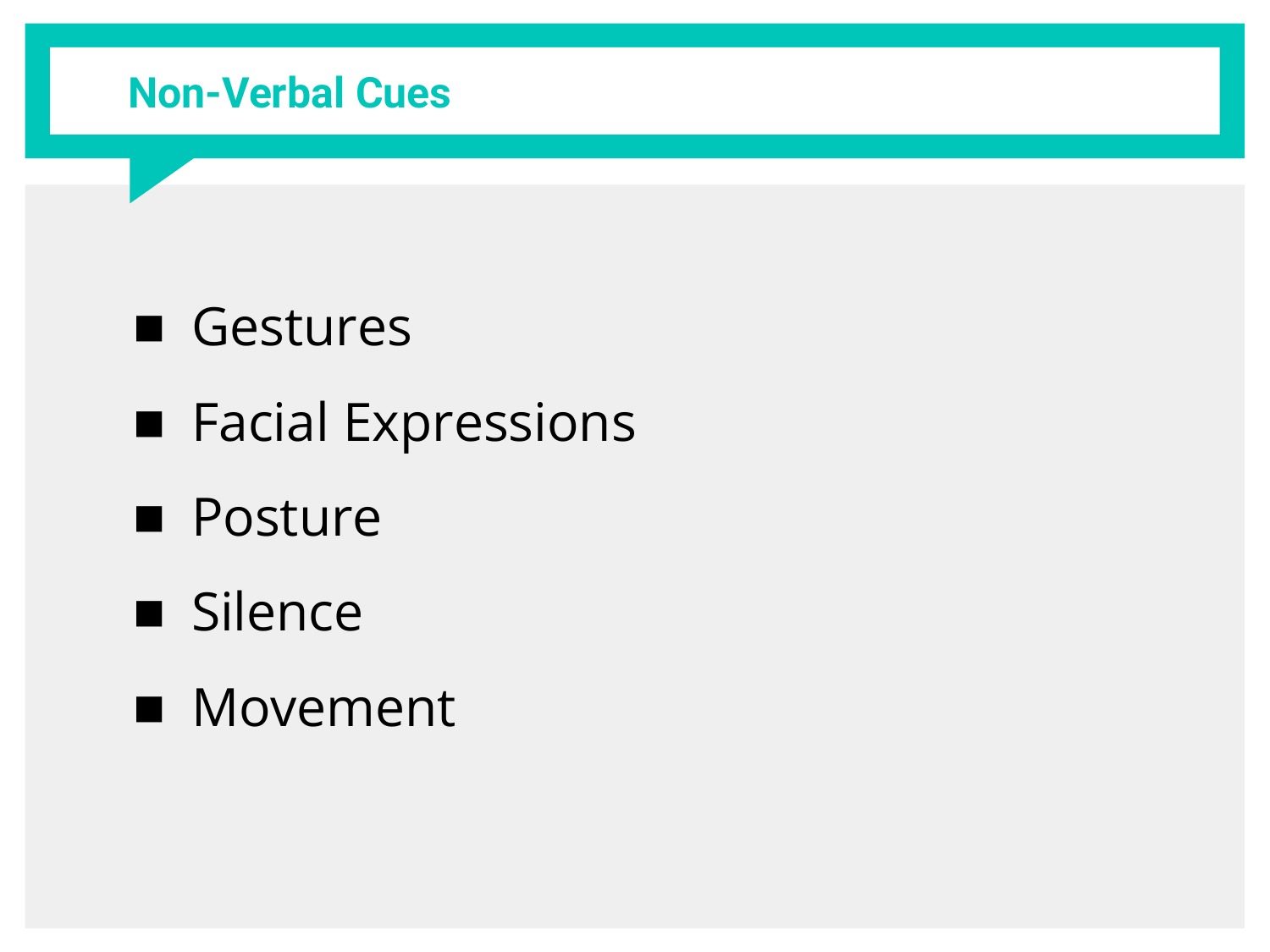

# Non-Verbal Cues

Gestures
Facial Expressions
Posture
Silence
Movement